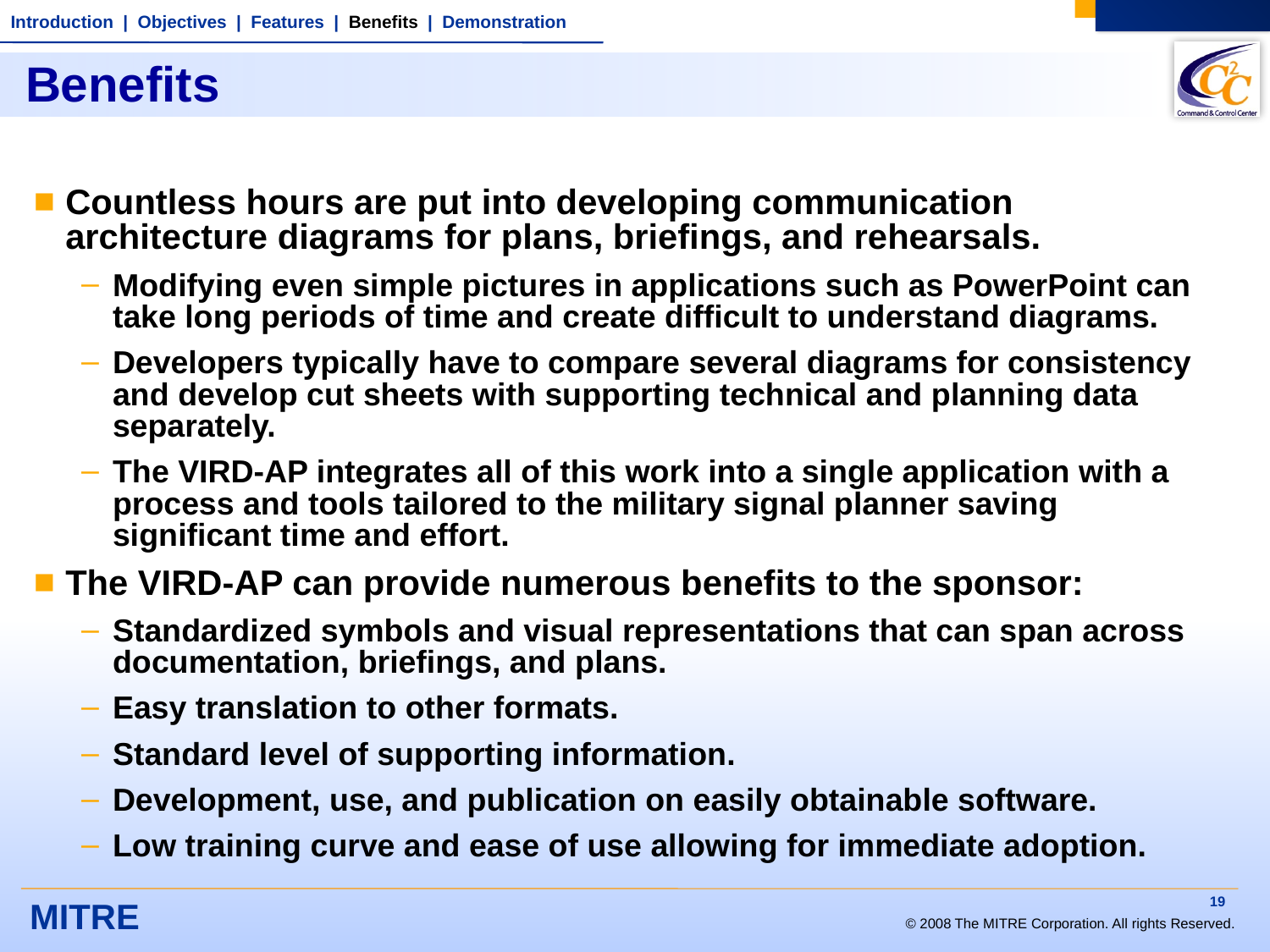

Introduction  |  Objectives  |  Features  |  Benefits  |  Demonstration
# Benefits
Countless hours are put into developing communication architecture diagrams for plans, briefings, and rehearsals.
Modifying even simple pictures in applications such as PowerPoint can take long periods of time and create difficult to understand diagrams.
Developers typically have to compare several diagrams for consistency and develop cut sheets with supporting technical and planning data separately.
The VIRD-AP integrates all of this work into a single application with a process and tools tailored to the military signal planner saving significant time and effort.
The VIRD-AP can provide numerous benefits to the sponsor:
Standardized symbols and visual representations that can span across documentation, briefings, and plans.
Easy translation to other formats.
Standard level of supporting information.
Development, use, and publication on easily obtainable software.
Low training curve and ease of use allowing for immediate adoption.
19